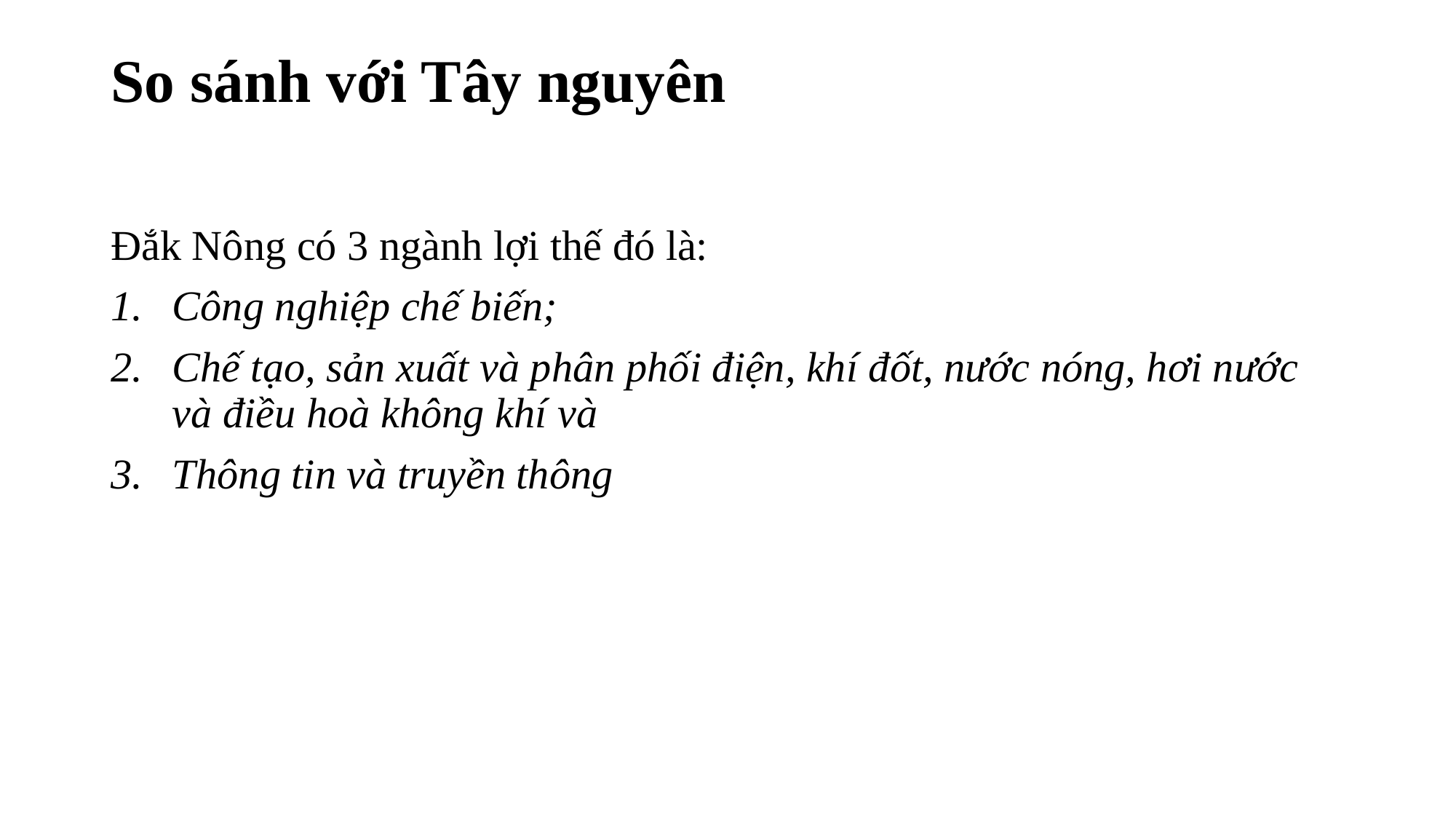

# So sánh với Tây nguyên
Đắk Nông có 3 ngành lợi thế đó là:
Công nghiệp chế biến;
Chế tạo, sản xuất và phân phối điện, khí đốt, nước nóng, hơi nước và điều hoà không khí và
Thông tin và truyền thông